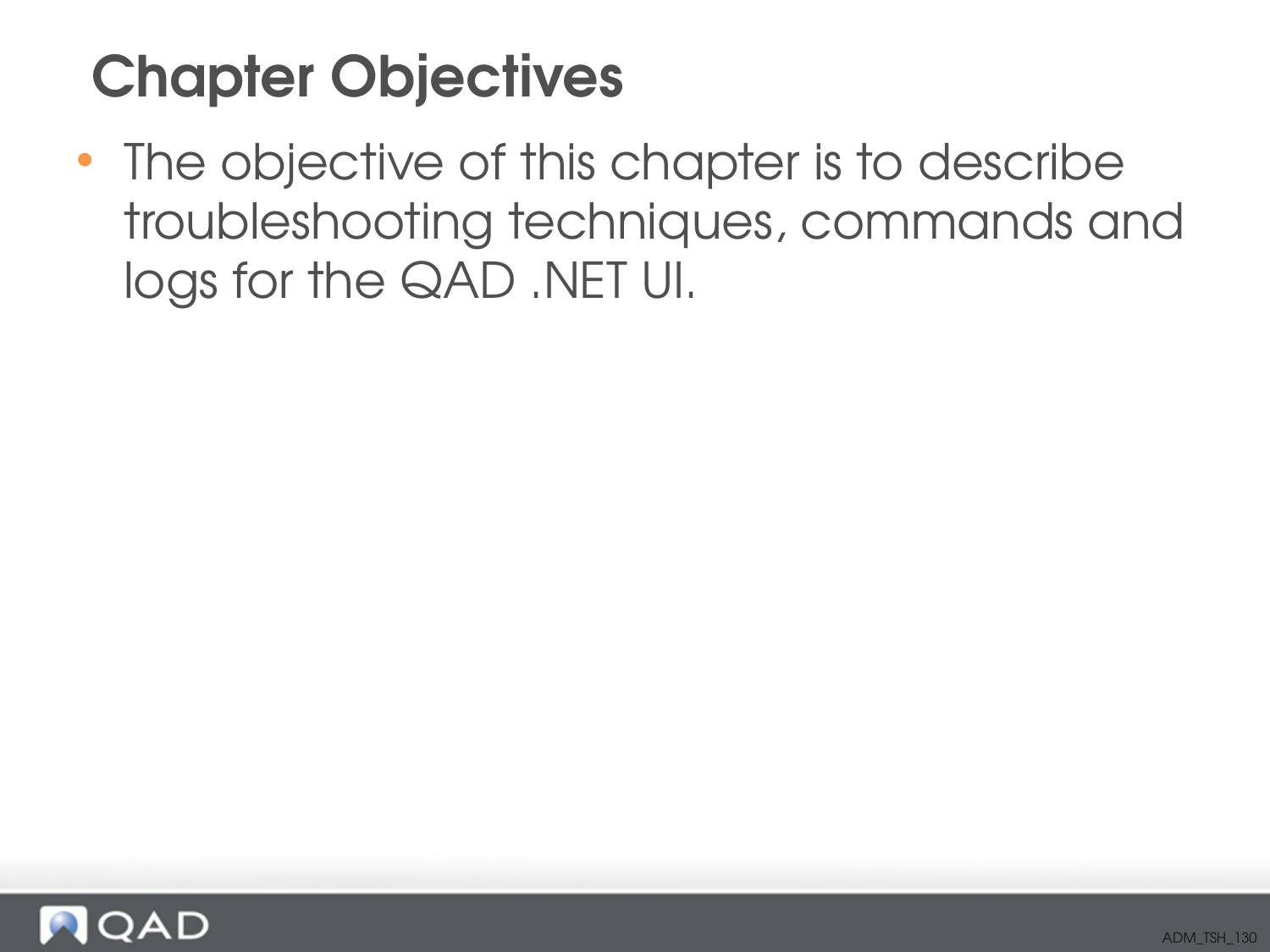

# Chapter Objectives
The objective of this chapter is to describe troubleshooting techniques, commands and logs for the QAD .NET UI.

ADM_TSH_130